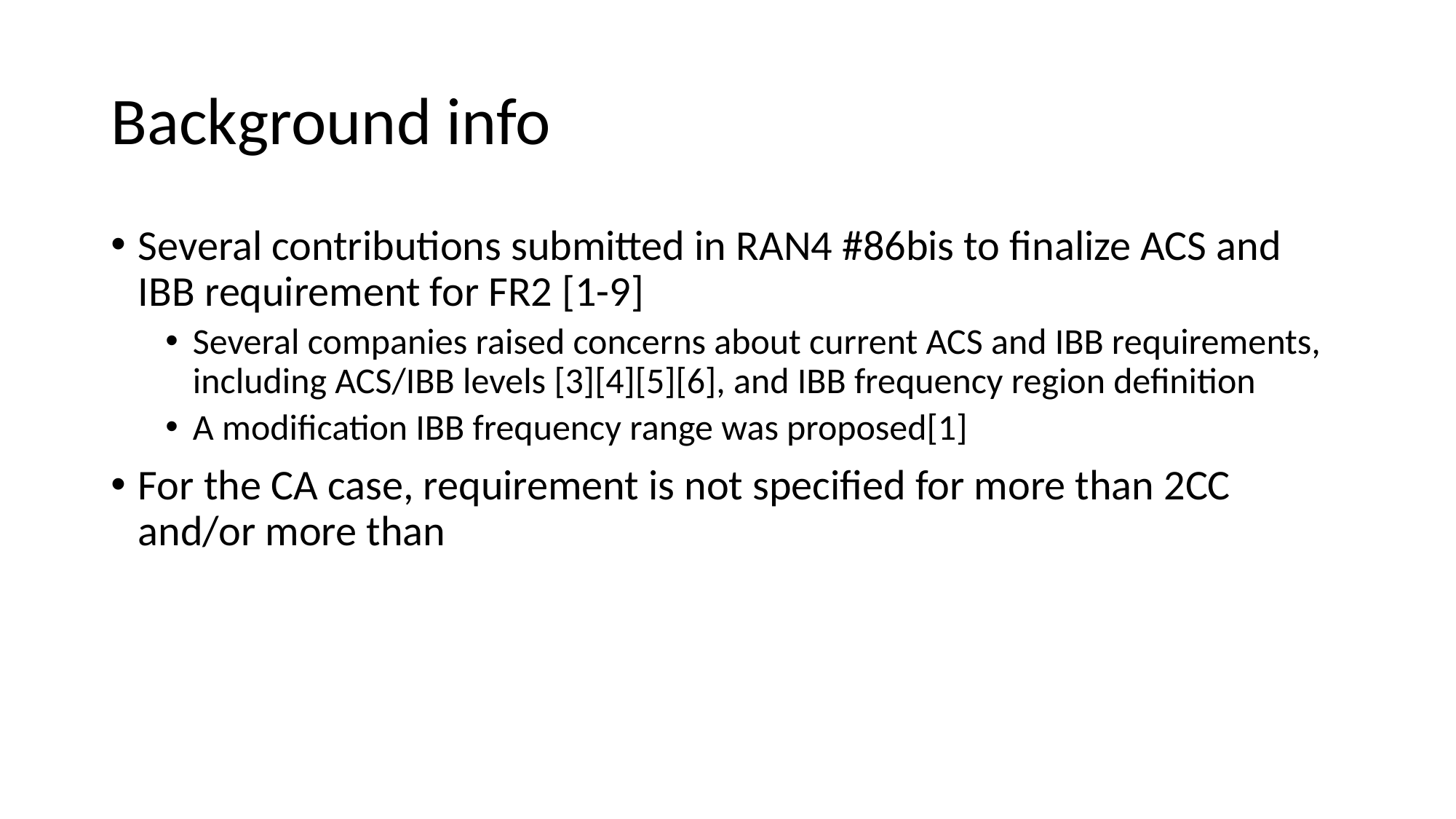

# Background info
Several contributions submitted in RAN4 #86bis to finalize ACS and IBB requirement for FR2 [1-9]
Several companies raised concerns about current ACS and IBB requirements, including ACS/IBB levels [3][4][5][6], and IBB frequency region definition
A modification IBB frequency range was proposed[1]
For the CA case, requirement is not specified for more than 2CC and/or more than